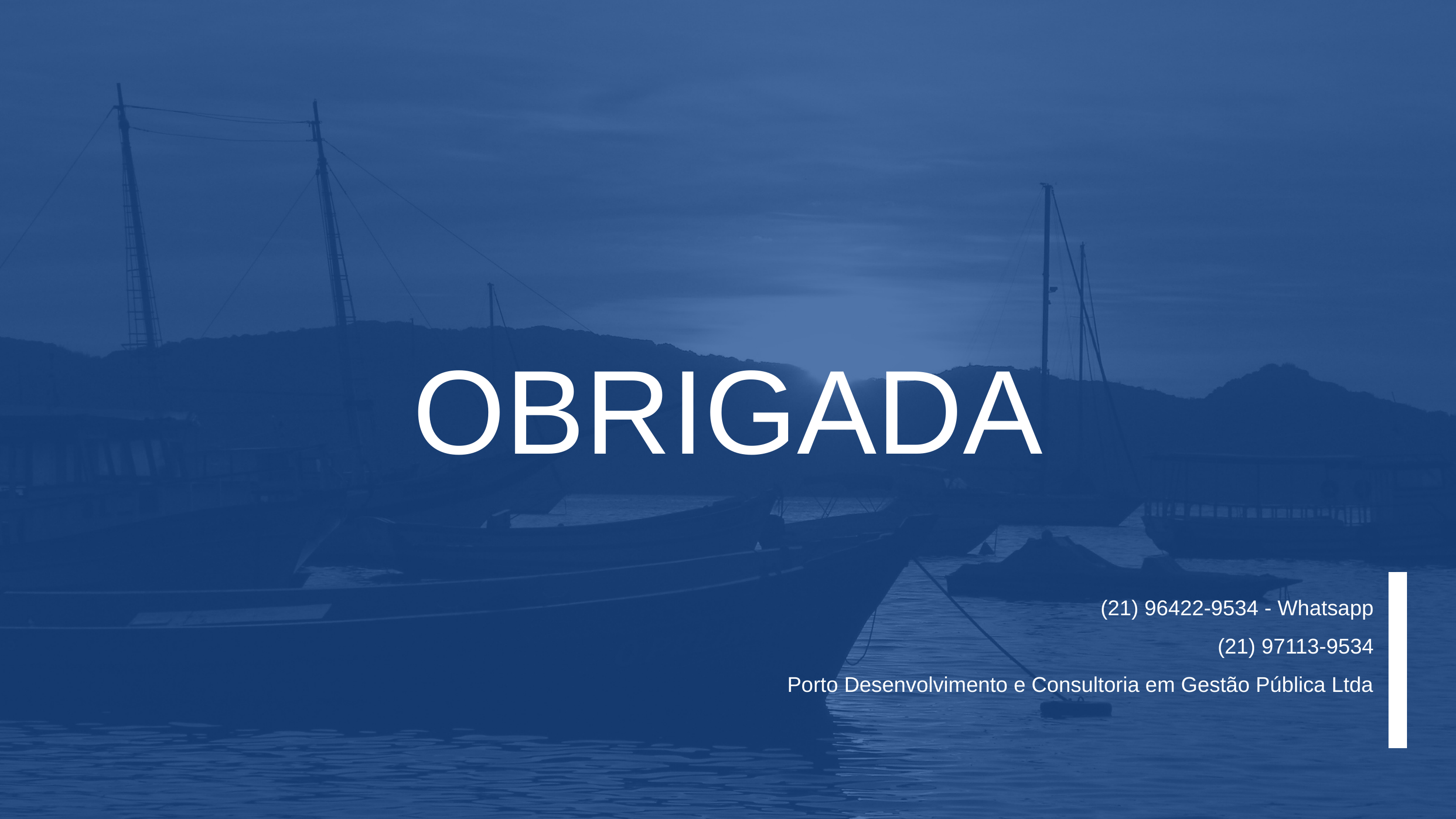

OBRIGADA

(21) 96422-9534 - Whatsapp
(21) 97113-9534
Porto Desenvolvimento e Consultoria em Gestão Pública Ltda